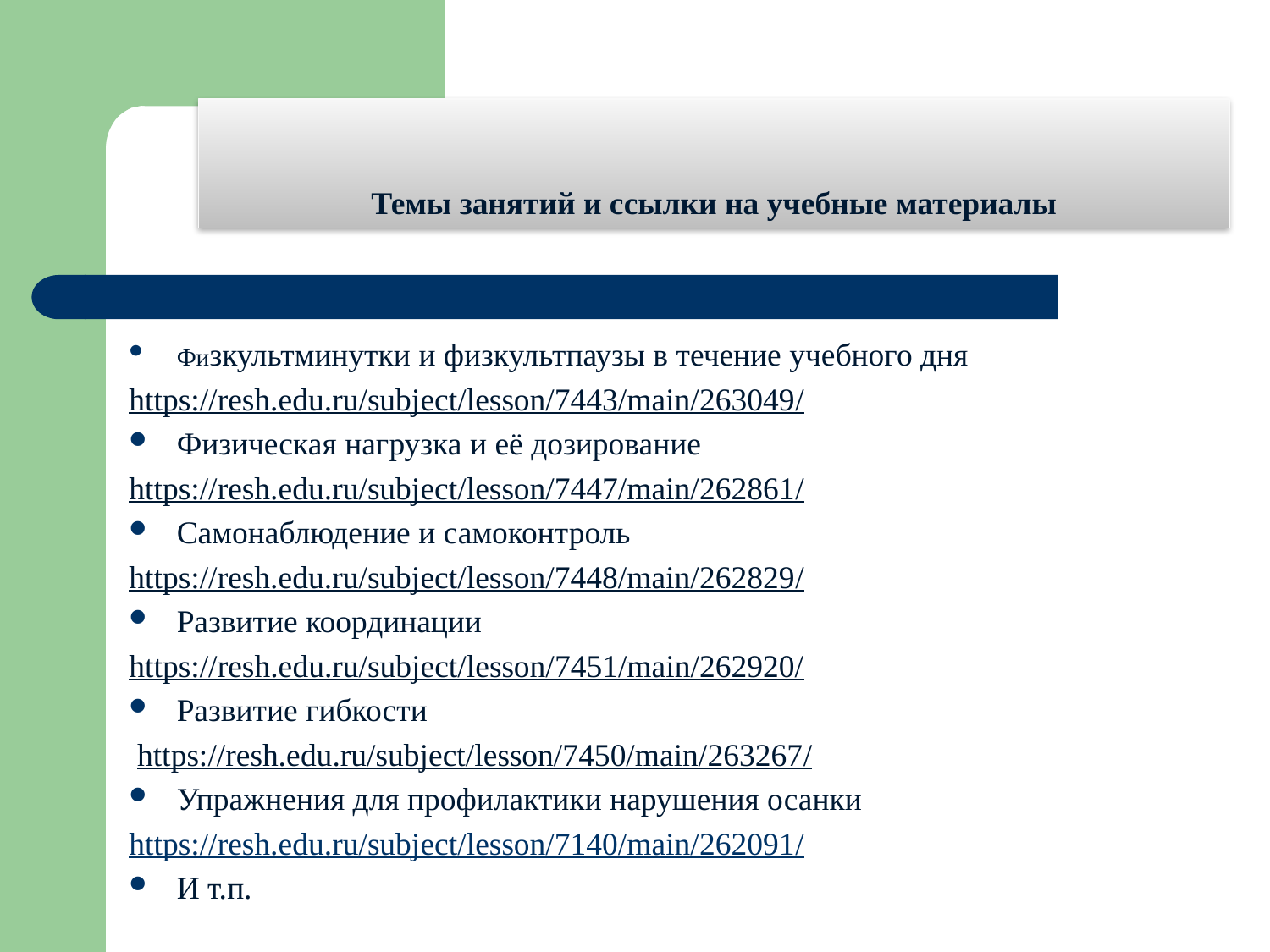

# Темы занятий и ссылки на учебные материалы
Физкультминутки и физкультпаузы в течение учебного дня
https://resh.edu.ru/subject/lesson/7443/main/263049/
Физическая нагрузка и её дозирование
https://resh.edu.ru/subject/lesson/7447/main/262861/
Самонаблюдение и самоконтроль
https://resh.edu.ru/subject/lesson/7448/main/262829/
Развитие координации
https://resh.edu.ru/subject/lesson/7451/main/262920/
Развитие гибкости
 https://resh.edu.ru/subject/lesson/7450/main/263267/
Упражнения для профилактики нарушения осанки
https://resh.edu.ru/subject/lesson/7140/main/262091/
И т.п.